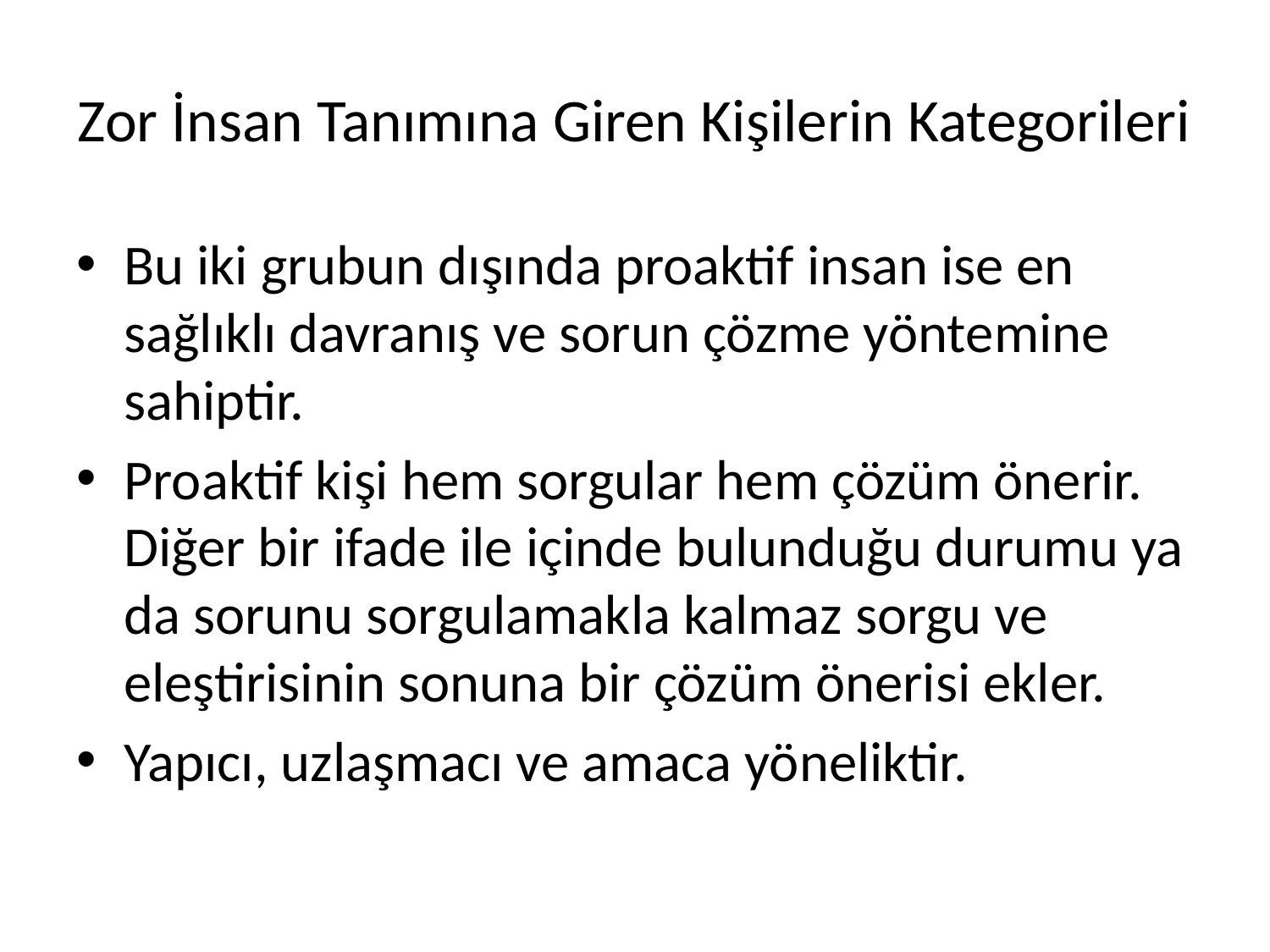

# Zor İnsan Tanımına Giren Kişilerin Kategorileri
Bu iki grubun dışında proaktif insan ise en sağlıklı davranış ve sorun çözme yöntemine sahiptir.
Proaktif kişi hem sorgular hem çözüm önerir. Diğer bir ifade ile içinde bulunduğu durumu ya da sorunu sorgulamakla kalmaz sorgu ve eleştirisinin sonuna bir çözüm önerisi ekler.
Yapıcı, uzlaşmacı ve amaca yöneliktir.